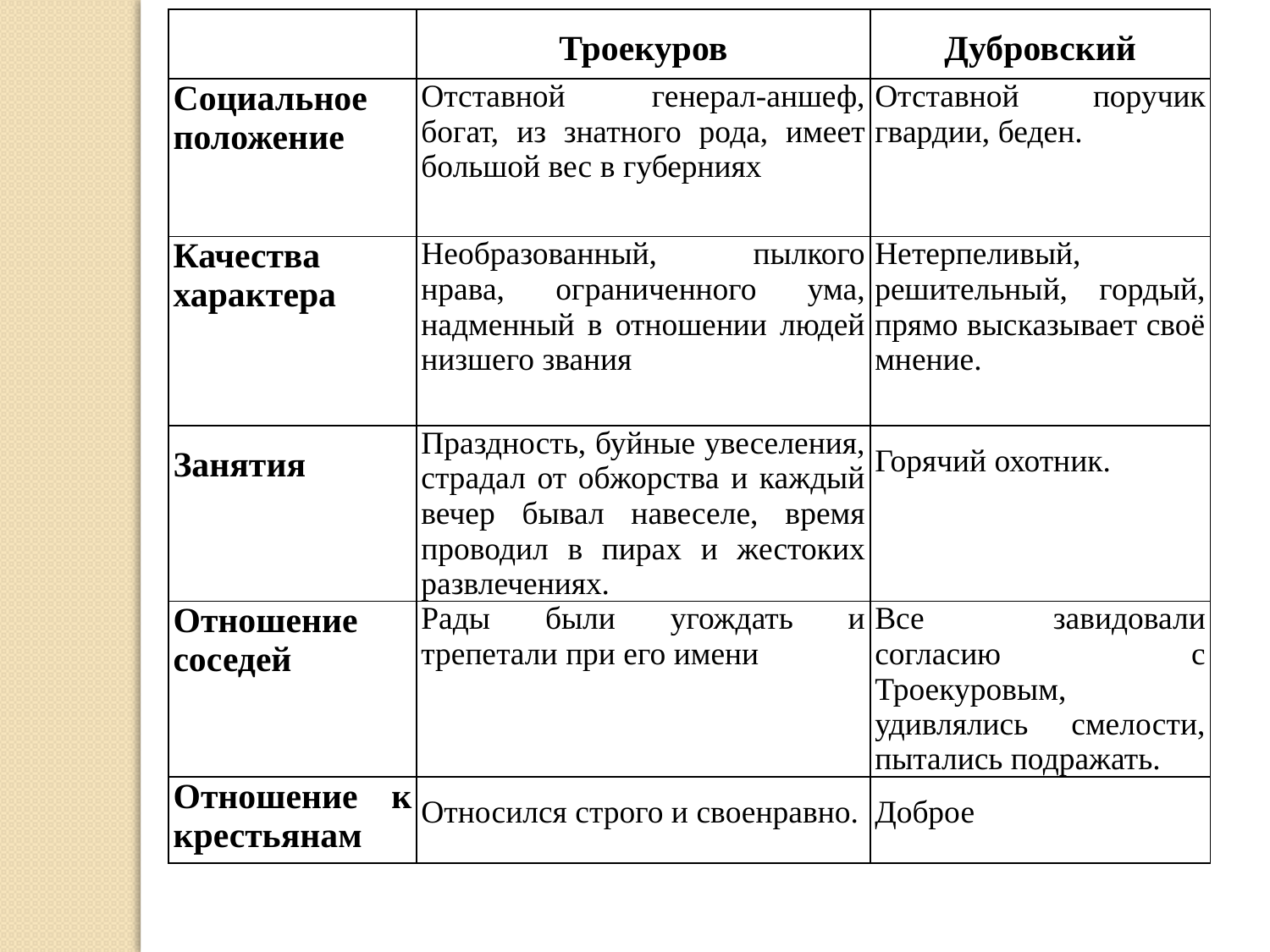

|  | Троекуров | Дубровский |
| --- | --- | --- |
| Социальное положение | Отставной генерал-аншеф, богат, из знатного рода, имеет большой вес в губерниях | Отставной поручик гвардии, беден. |
| Качества характера | Необразованный, пылкого нрава, ограниченного ума, надменный в отношении людей низшего звания | Нетерпеливый, решительный, гордый, прямо высказывает своё мнение. |
| Занятия | Праздность, буйные увеселения, страдал от обжорства и каждый вечер бывал навеселе, время проводил в пирах и жестоких развлечениях. | Горячий охотник. |
| Отношение соседей | Рады были угождать и трепетали при его имени | Все завидовали согласию с Троекуровым, удивлялись смелости, пытались подражать. |
| Отношение к крестьянам | Относился строго и своенравно. | Доброе |